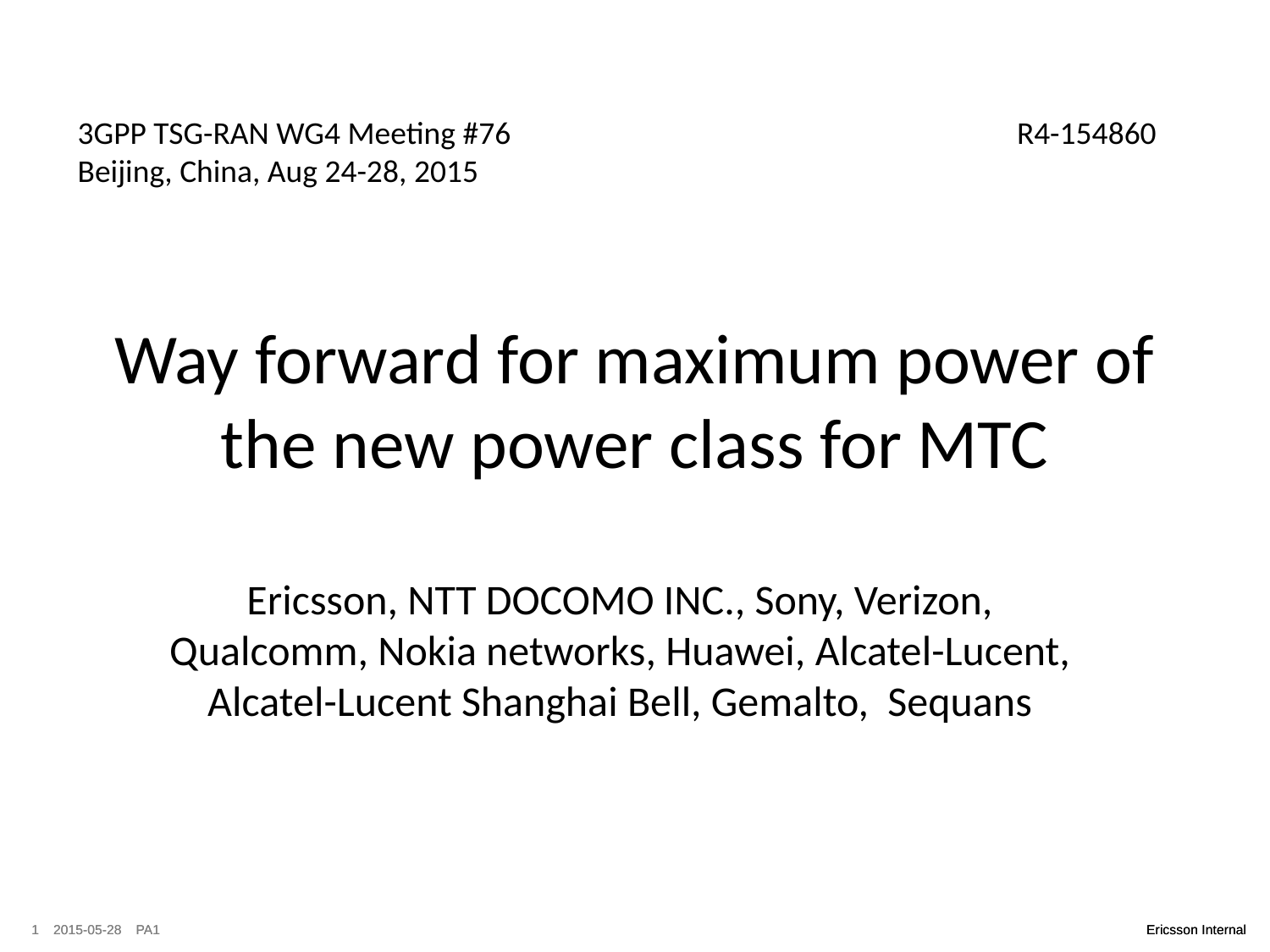

3GPP TSG-RAN WG4 Meeting #76				       R4-154860
Beijing, China, Aug 24-28, 2015
# Way forward for maximum power of the new power class for MTC
Ericsson, NTT DOCOMO INC., Sony, Verizon, Qualcomm, Nokia networks, Huawei, Alcatel-Lucent, Alcatel-Lucent Shanghai Bell, Gemalto,  Sequans